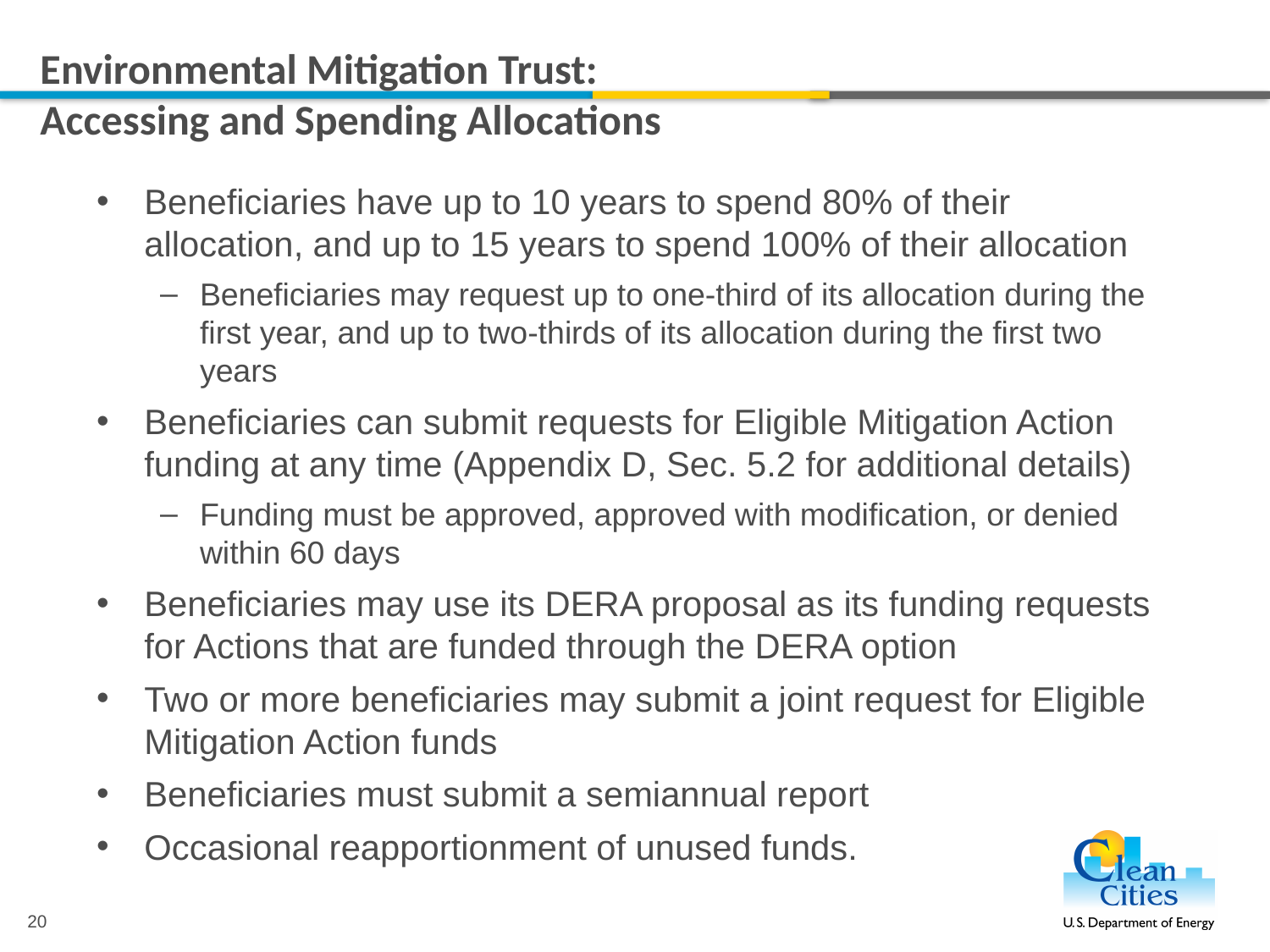

# Environmental Mitigation Trust: Accessing and Spending Allocations
Beneficiaries have up to 10 years to spend 80% of their allocation, and up to 15 years to spend 100% of their allocation
Beneficiaries may request up to one-third of its allocation during the first year, and up to two-thirds of its allocation during the first two years
Beneficiaries can submit requests for Eligible Mitigation Action funding at any time (Appendix D, Sec. 5.2 for additional details)
Funding must be approved, approved with modification, or denied within 60 days
Beneficiaries may use its DERA proposal as its funding requests for Actions that are funded through the DERA option
Two or more beneficiaries may submit a joint request for Eligible Mitigation Action funds
Beneficiaries must submit a semiannual report
Occasional reapportionment of unused funds.